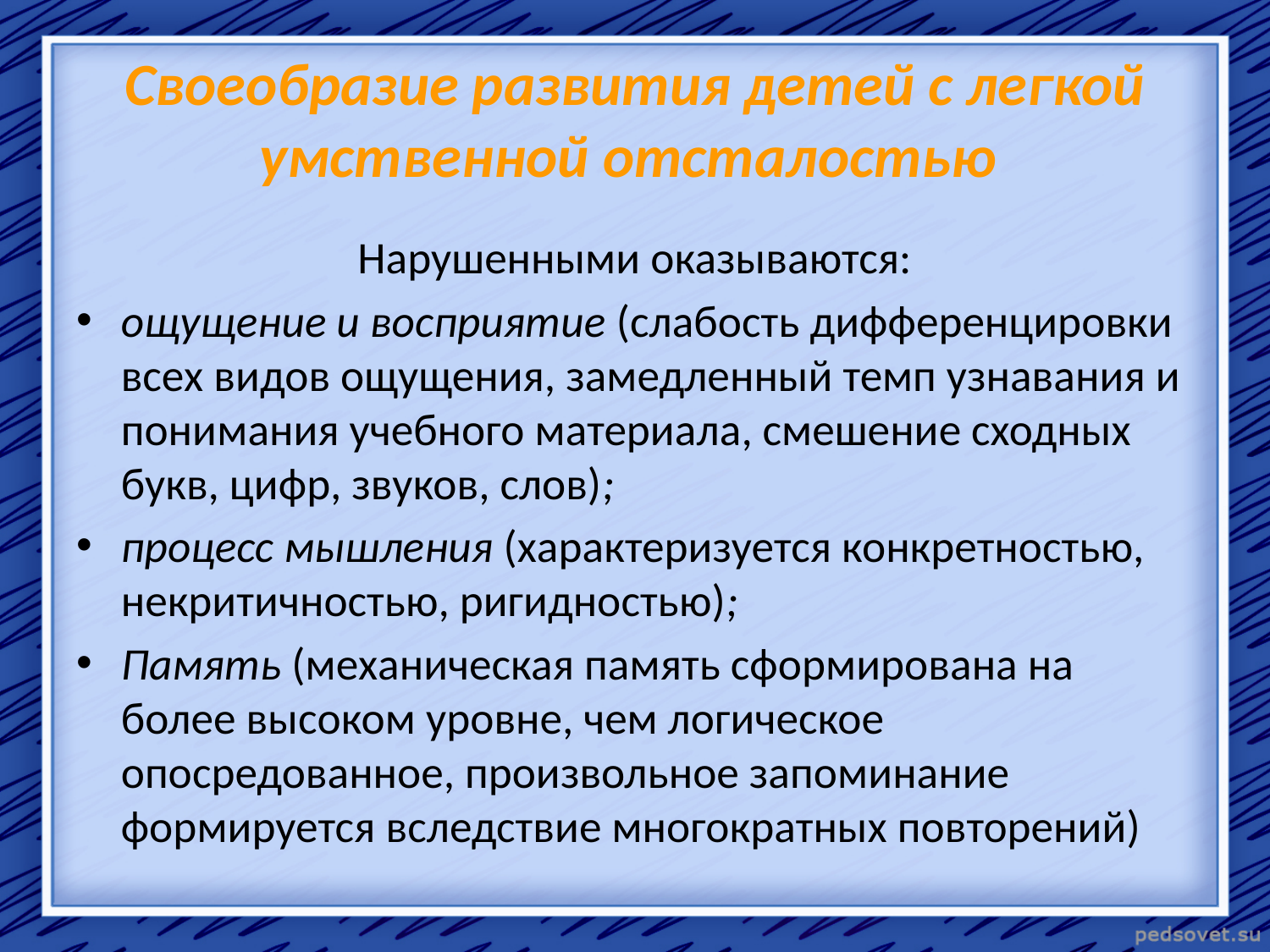

# Своеобразие развития детей с легкой умственной отсталостью
Нарушенными оказываются:
ощущение и восприятие (слабость дифференцировки всех видов ощущения, замедленный темп узнавания и понимания учебного материала, смешение сходных букв, цифр, звуков, слов);
процесс мышления (характеризуется конкретностью, некритичностью, ригидностью);
Память (механическая память сформирована на более высоком уровне, чем логическое опосредованное, произвольное запоминание формируется вследствие многократных повторений)